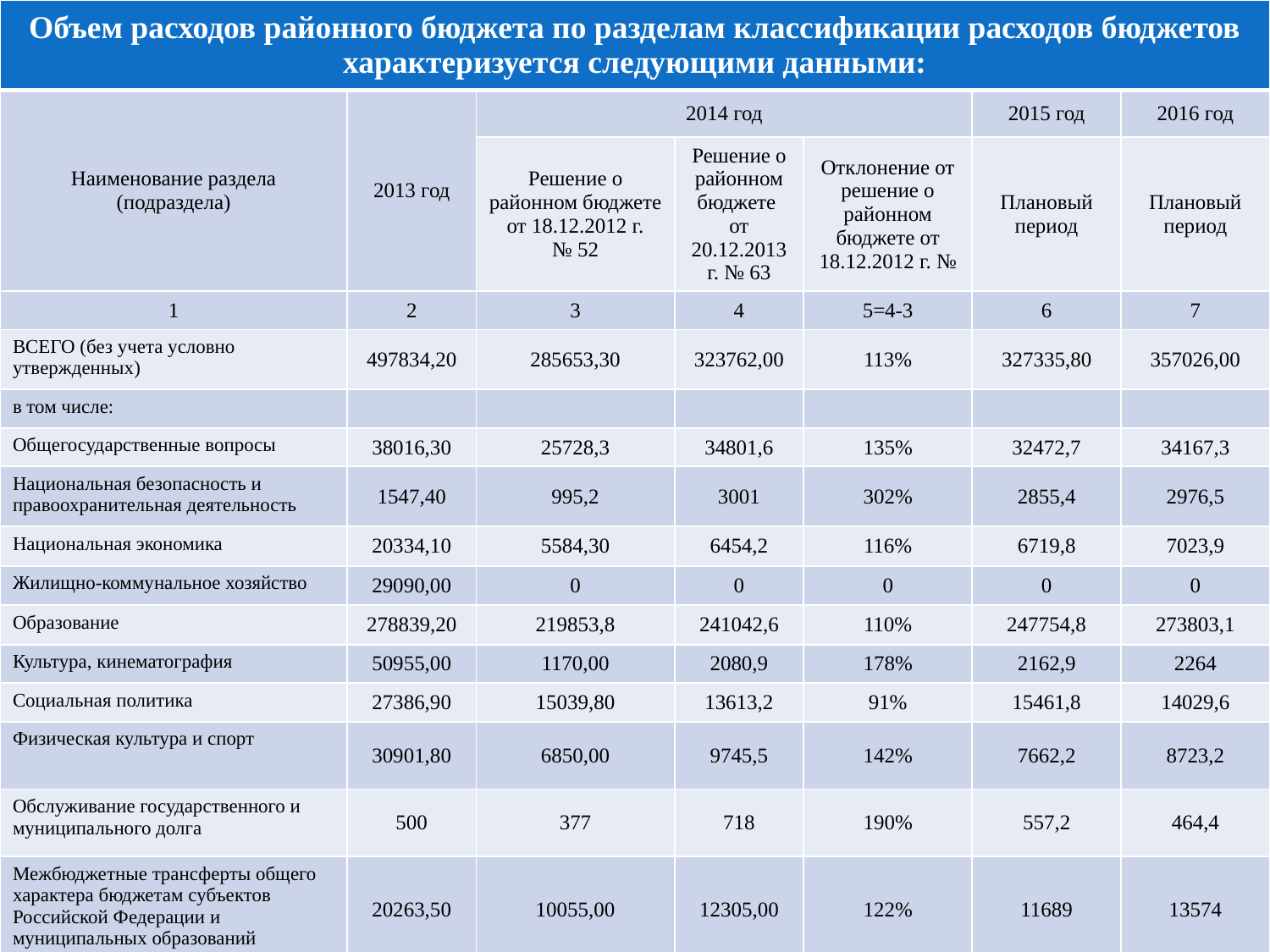

| Объем расходов районного бюджета по разделам классификации расходов бюджетов характеризуется следующими данными: |  |  |  |  |  |  |
| --- | --- | --- | --- | --- | --- | --- |
| Наименование раздела (подраздела) | 2013 год | 2014 год |  |  | 2015 год | 2016 год |
|  |  | Решение о районном бюджете от 18.12.2012 г. № 52 | Решение о районном бюджете от 20.12.2013 г. № 63 | Отклонение от решение о районном бюджете от 18.12.2012 г. № | Плановый период | Плановый период |
| 1 | 2 | 3 | 4 | 5=4-3 | 6 | 7 |
| ВСЕГО (без учета условно утвержденных) | 497834,20 | 285653,30 | 323762,00 | 113% | 327335,80 | 357026,00 |
| в том числе: |  |  |  |  |  |  |
| Общегосударственные вопросы | 38016,30 | 25728,3 | 34801,6 | 135% | 32472,7 | 34167,3 |
| Национальная безопасность и правоохранительная деятельность | 1547,40 | 995,2 | 3001 | 302% | 2855,4 | 2976,5 |
| Национальная экономика | 20334,10 | 5584,30 | 6454,2 | 116% | 6719,8 | 7023,9 |
| Жилищно-коммунальное хозяйство | 29090,00 | 0 | 0 | 0 | 0 | 0 |
| Образование | 278839,20 | 219853,8 | 241042,6 | 110% | 247754,8 | 273803,1 |
| Культура, кинематография | 50955,00 | 1170,00 | 2080,9 | 178% | 2162,9 | 2264 |
| Социальная политика | 27386,90 | 15039,80 | 13613,2 | 91% | 15461,8 | 14029,6 |
| Физическая культура и спорт | 30901,80 | 6850,00 | 9745,5 | 142% | 7662,2 | 8723,2 |
| Обслуживание государственного и муниципального долга | 500 | 377 | 718 | 190% | 557,2 | 464,4 |
| Межбюджетные трансферты общего характера бюджетам субъектов Российской Федерации и муниципальных образований | 20263,50 | 10055,00 | 12305,00 | 122% | 11689 | 13574 |